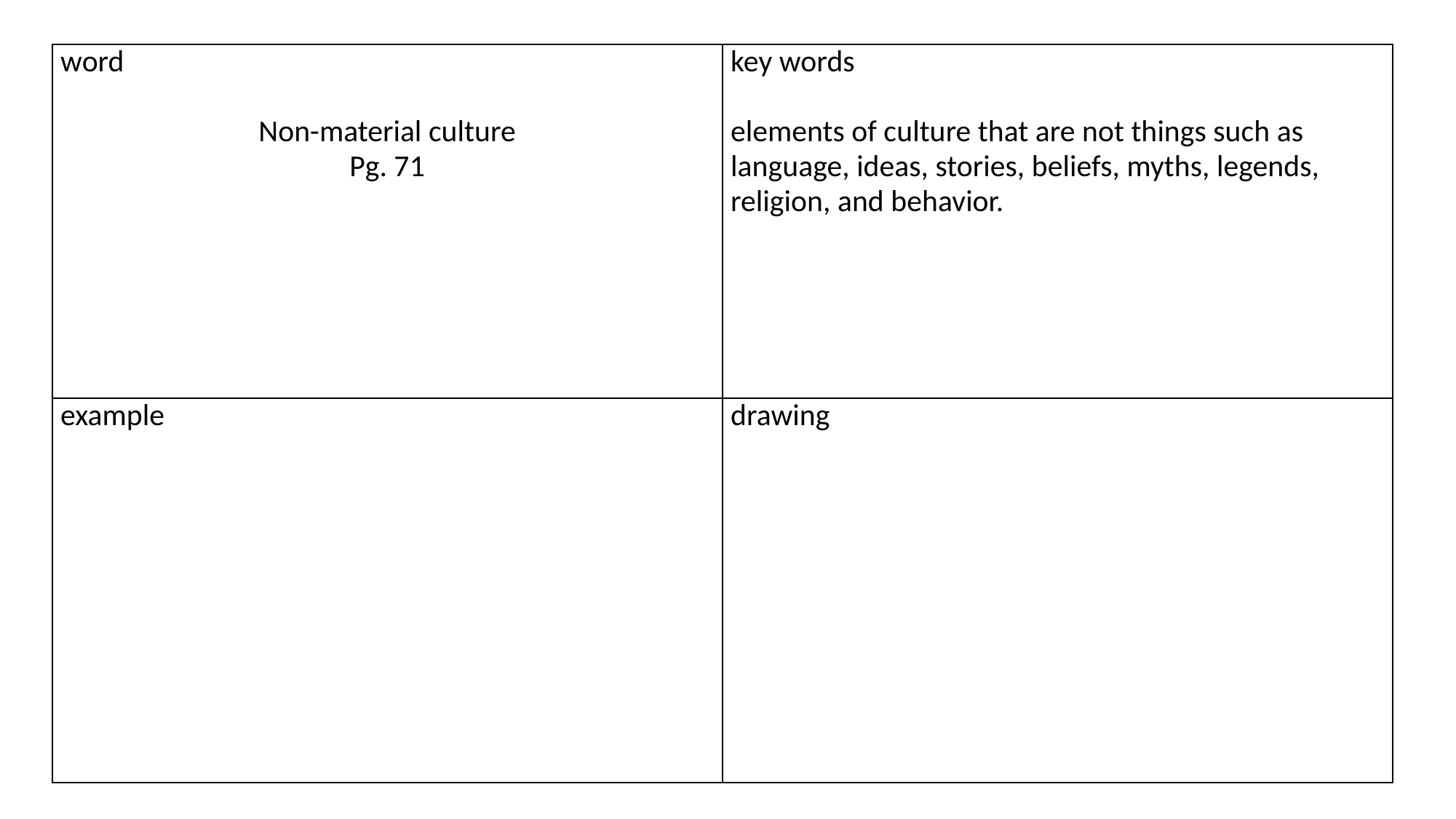

| word Non-material culture Pg. 71 | key words   elements of culture that are not things such as language, ideas, stories, beliefs, myths, legends, religion, and behavior. |
| --- | --- |
| example | drawing |